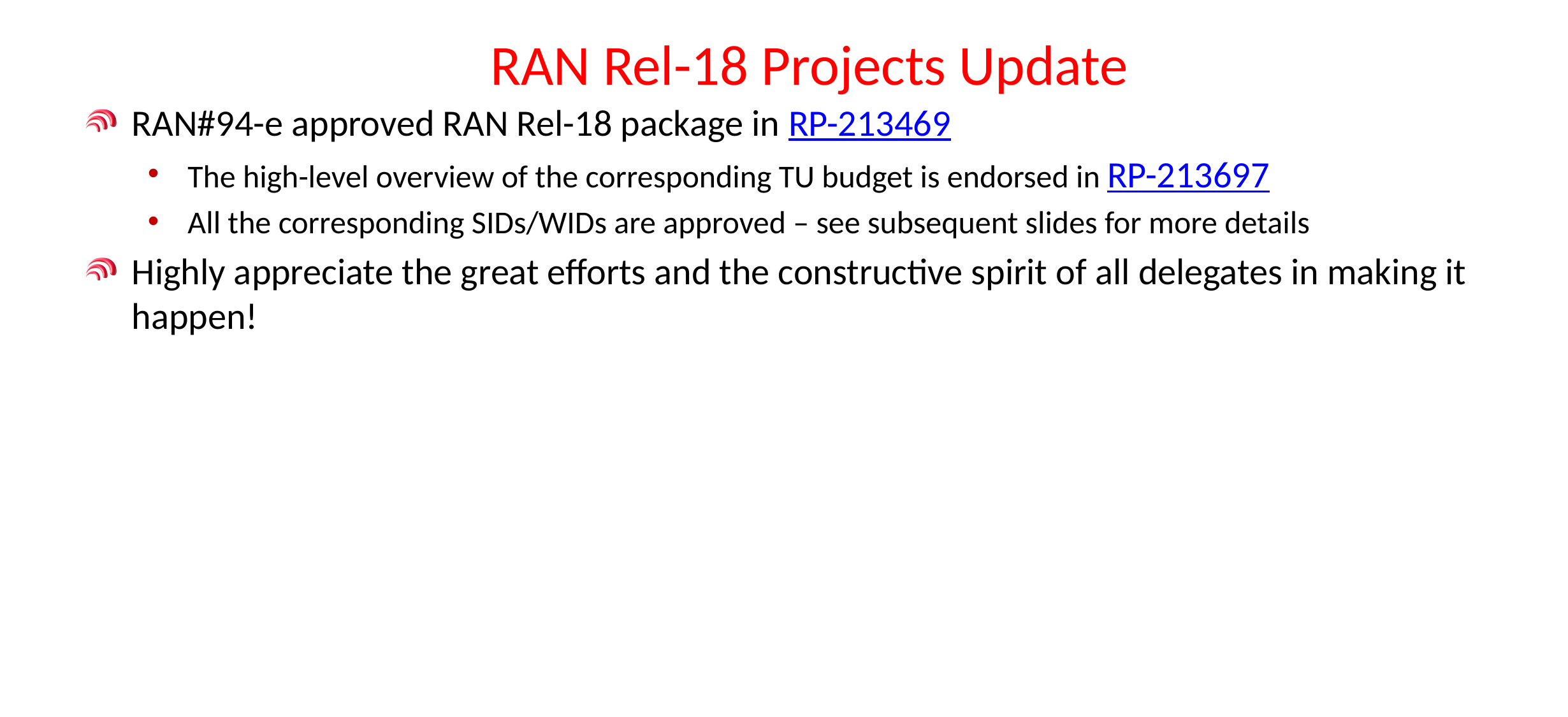

# RAN Rel-18 Projects Update
RAN#94-e approved RAN Rel-18 package in RP-213469
The high-level overview of the corresponding TU budget is endorsed in RP-213697
All the corresponding SIDs/WIDs are approved – see subsequent slides for more details
Highly appreciate the great efforts and the constructive spirit of all delegates in making it happen!